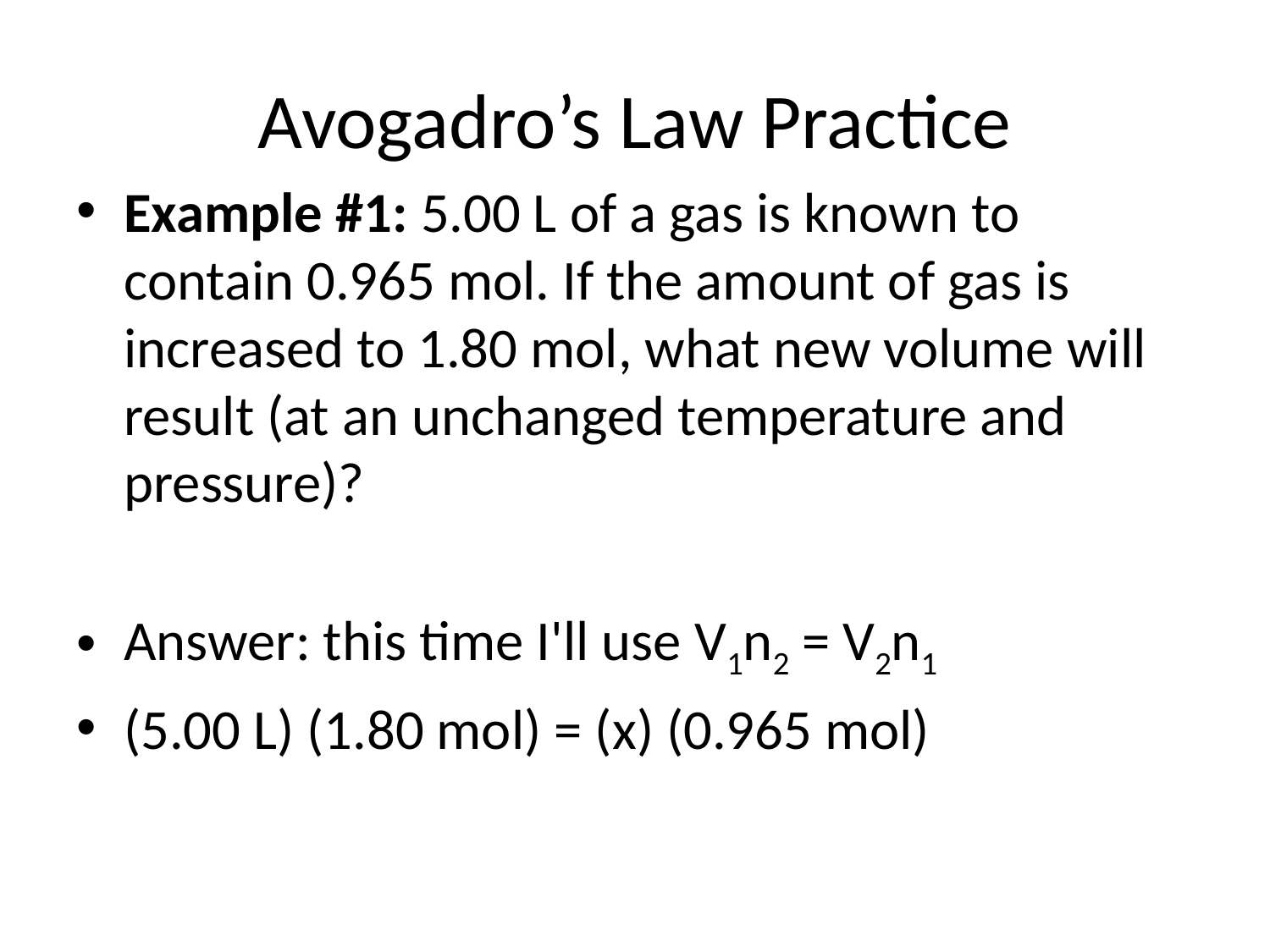

# Avogadro’s Law Practice
Example #1: 5.00 L of a gas is known to contain 0.965 mol. If the amount of gas is increased to 1.80 mol, what new volume will result (at an unchanged temperature and pressure)?

Answer: this time I'll use V1n2 = V2n1
(5.00 L) (1.80 mol) = (x) (0.965 mol)